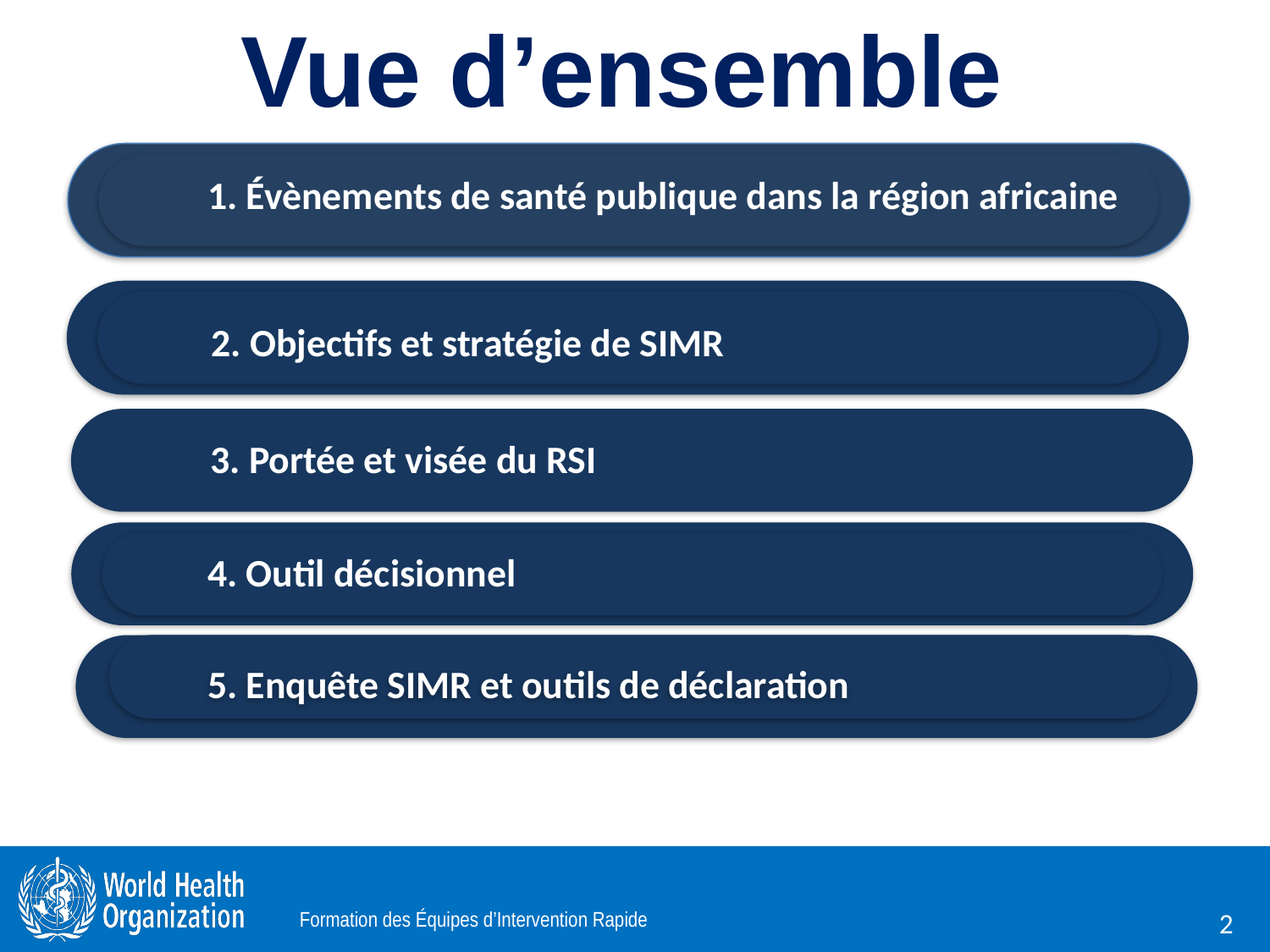

# Vue d’ensemble

1. Évènements de santé publique dans la région africaine

2. Objectifs et stratégie de SIMR

3. Portée et visée du RSI

4. Outil décisionnel

5. Enquête SIMR et outils de déclaration